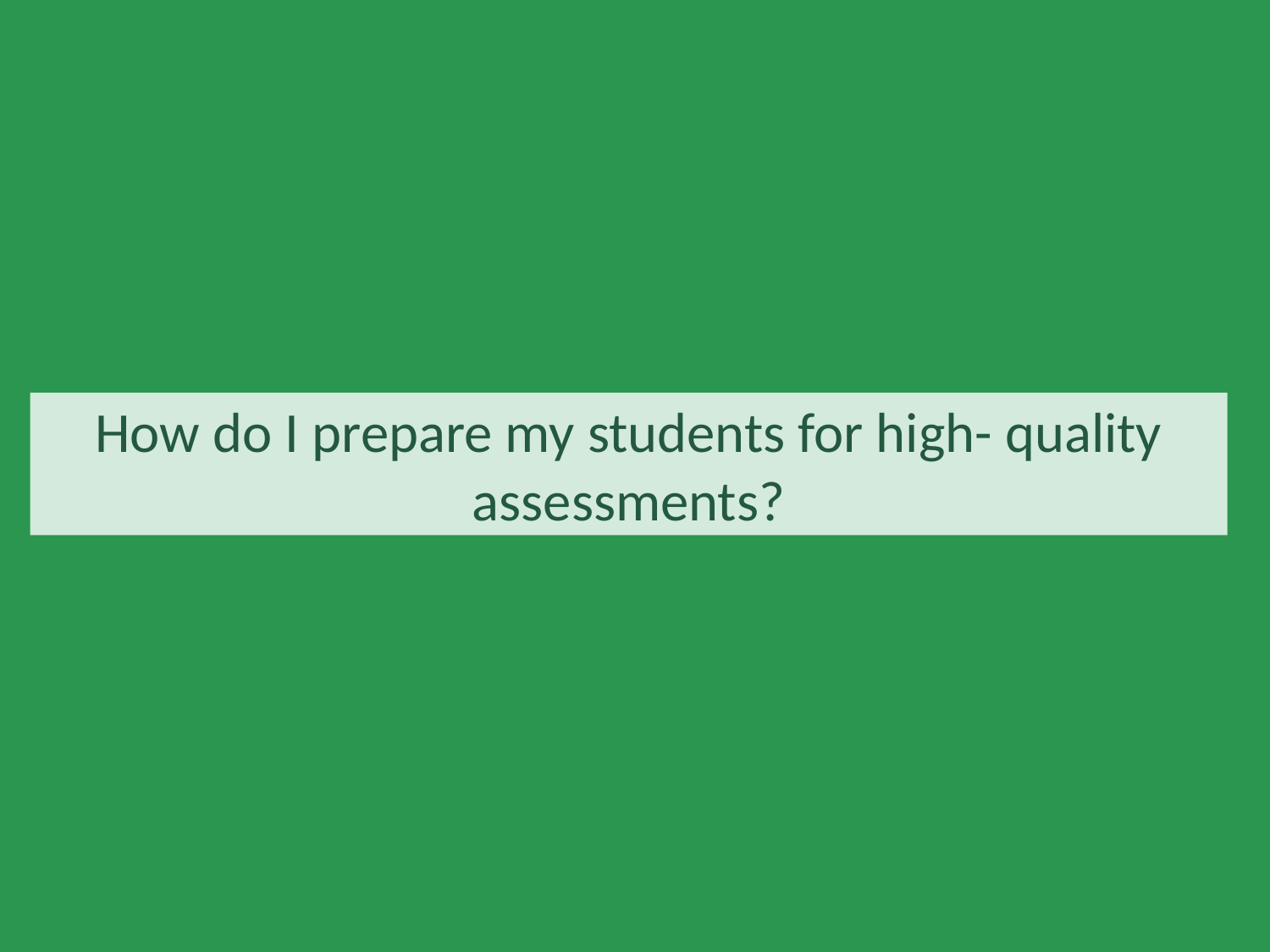

# How do I prepare my students for high- quality assessments?